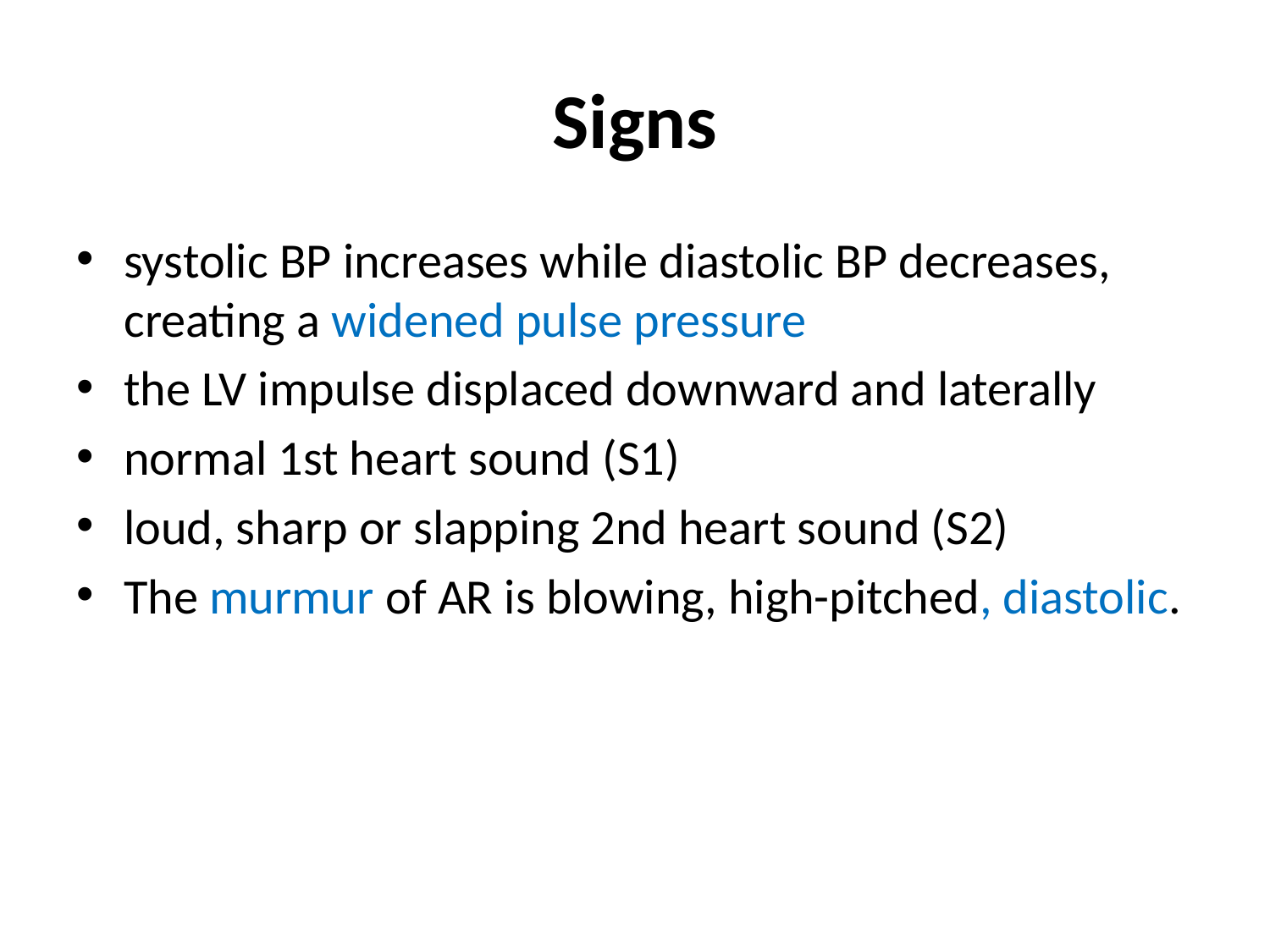

# Signs
systolic BP increases while diastolic BP decreases, creating a widened pulse pressure
the LV impulse displaced downward and laterally
normal 1st heart sound (S1)
loud, sharp or slapping 2nd heart sound (S2)
The murmur of AR is blowing, high-pitched, diastolic.